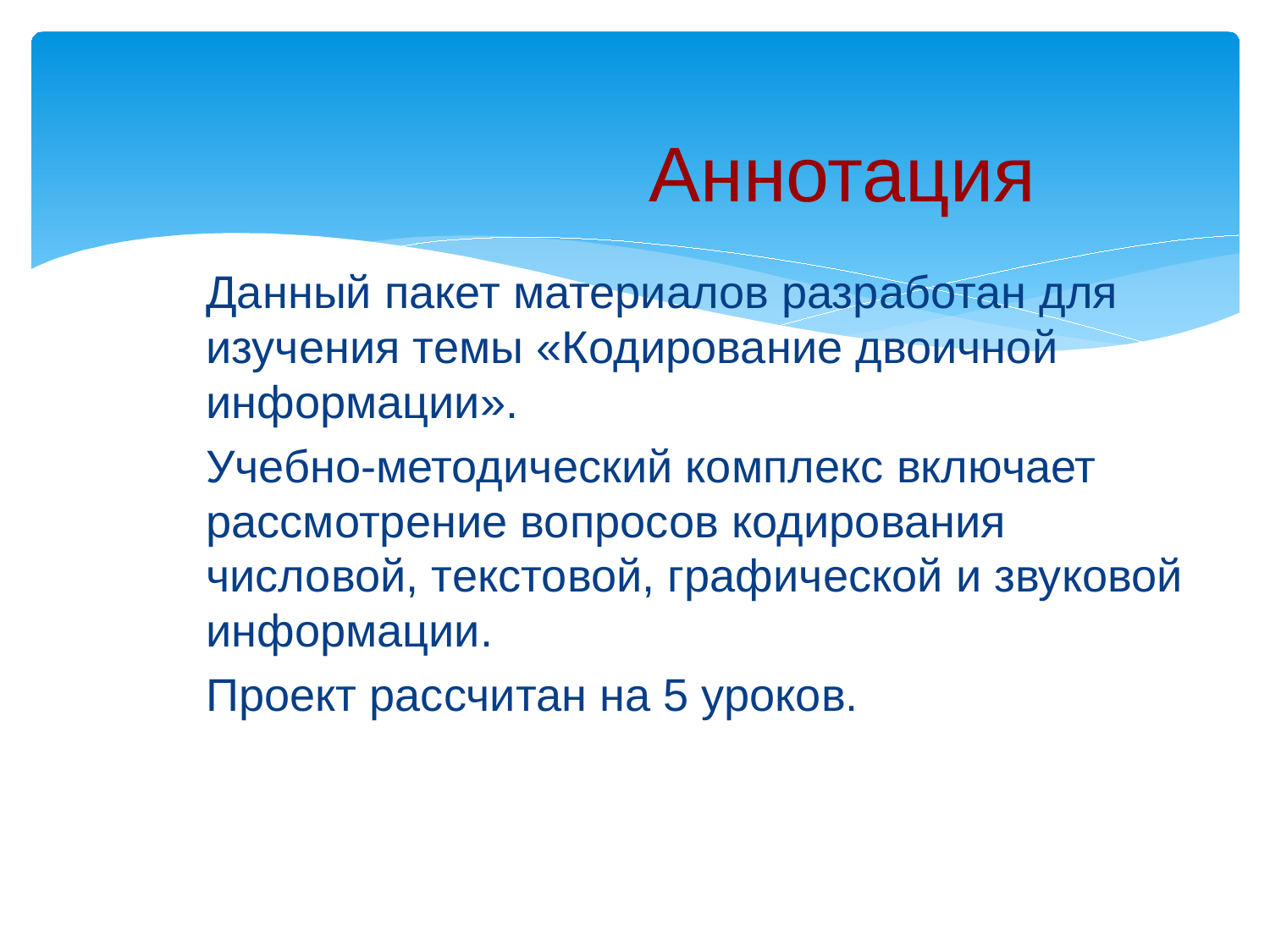

# Аннотация
	Данный пакет материалов разработан для изучения темы «Кодирование двоичной информации».
	Учебно-методический комплекс включает рассмотрение вопросов кодирования числовой, текстовой, графической и звуковой информации.
	Проект рассчитан на 5 уроков.